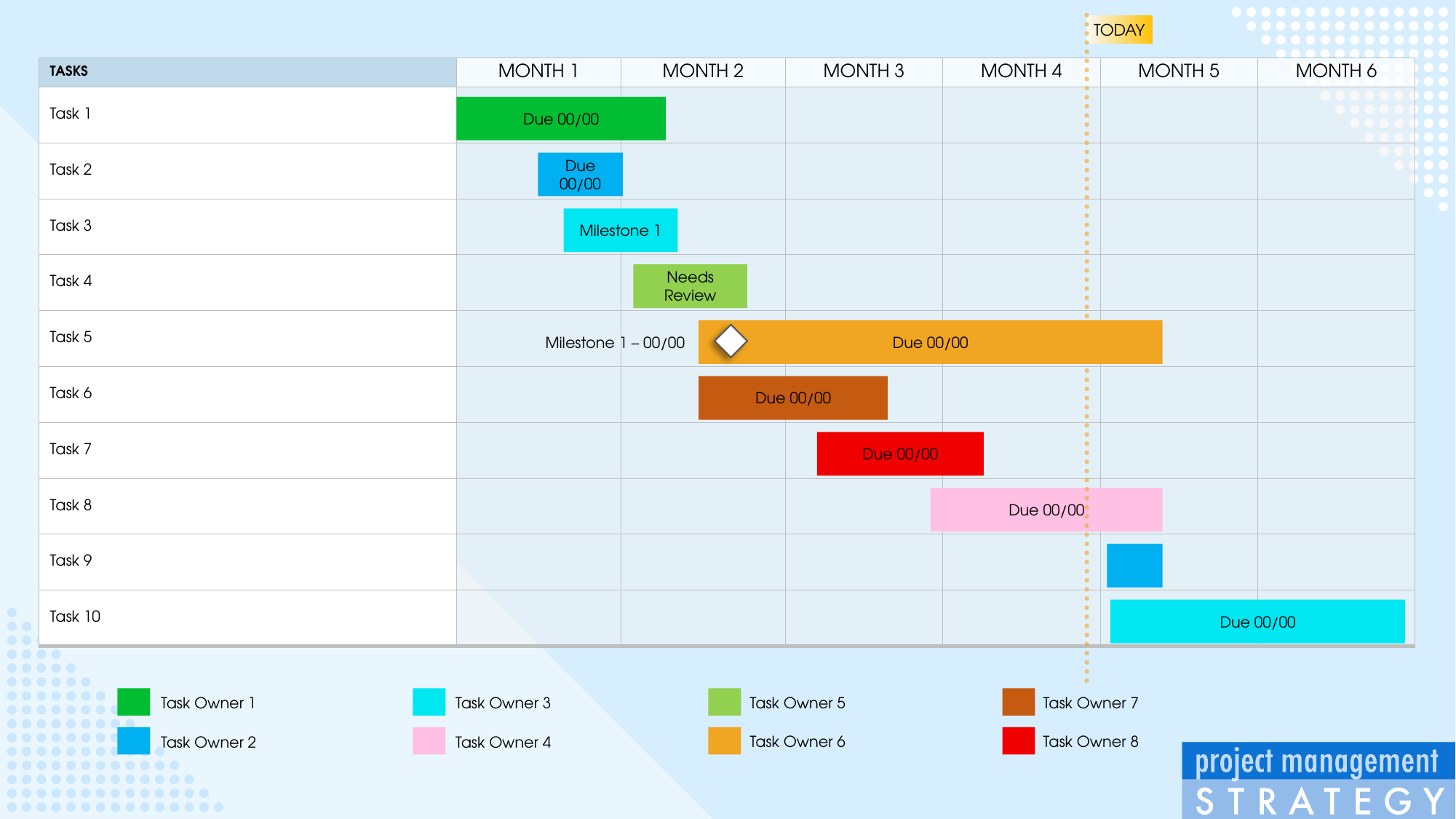

TODAY
| TASKS | MONTH 1 | MONTH 2 | MONTH 3 | MONTH 4 | MONTH 5 | MONTH 6 |
| --- | --- | --- | --- | --- | --- | --- |
| Task 1 |  |  |  |  |  |  |
| Task 2 |  |  |  |  |  |  |
| Task 3 |  |  |  |  |  |  |
| Task 4 |  |  |  |  |  |  |
| Task 5 |  |  |  |  |  |  |
| Task 6 |  |  |  |  |  |  |
| Task 7 |  |  |  |  |  |  |
| Task 8 |  |  |  |  |  |  |
| Task 9 |  |  |  |  |  |  |
| Task 10 |  |  |  |  |  |  |
Due 00/00

Due 00/00
Milestone 1
Needs Review
Milestone 1 – 00/00
Due 00/00

Due 00/00
Due 00/00
Due 00/00

Due 00/00

Task Owner 7
Task Owner 5
Task Owner 3

Task Owner 1

Task Owner 8
Task Owner 6
Task Owner 4

Task Owner 2